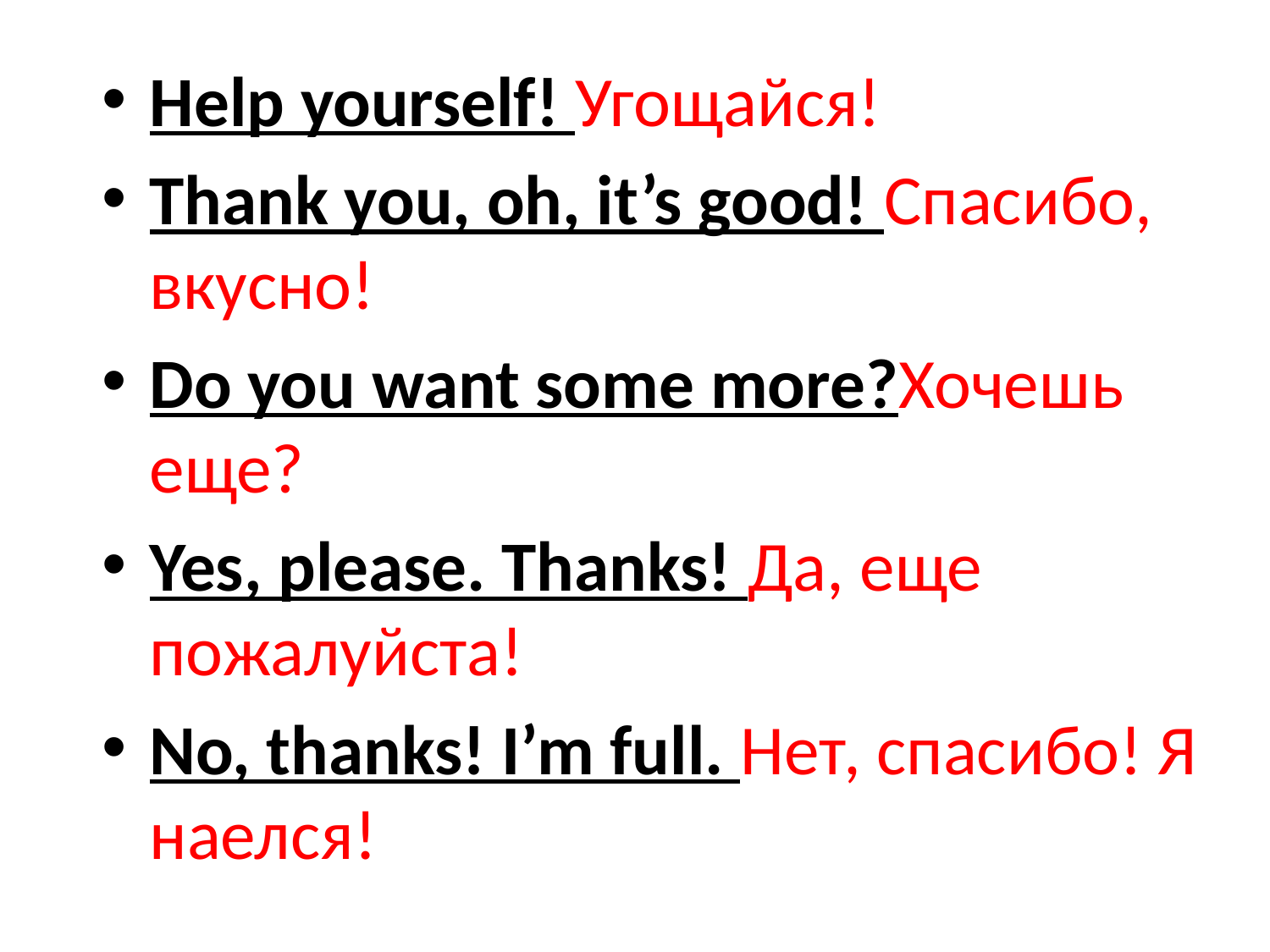

Help yourself! Угощайся!
Thank you, oh, it’s good! Спасибо, вкусно!
Do you want some more?Хочешь еще?
Yes, please. Thanks! Да, еще пожалуйста!
No, thanks! I’m full. Нет, спасибо! Я наелся!